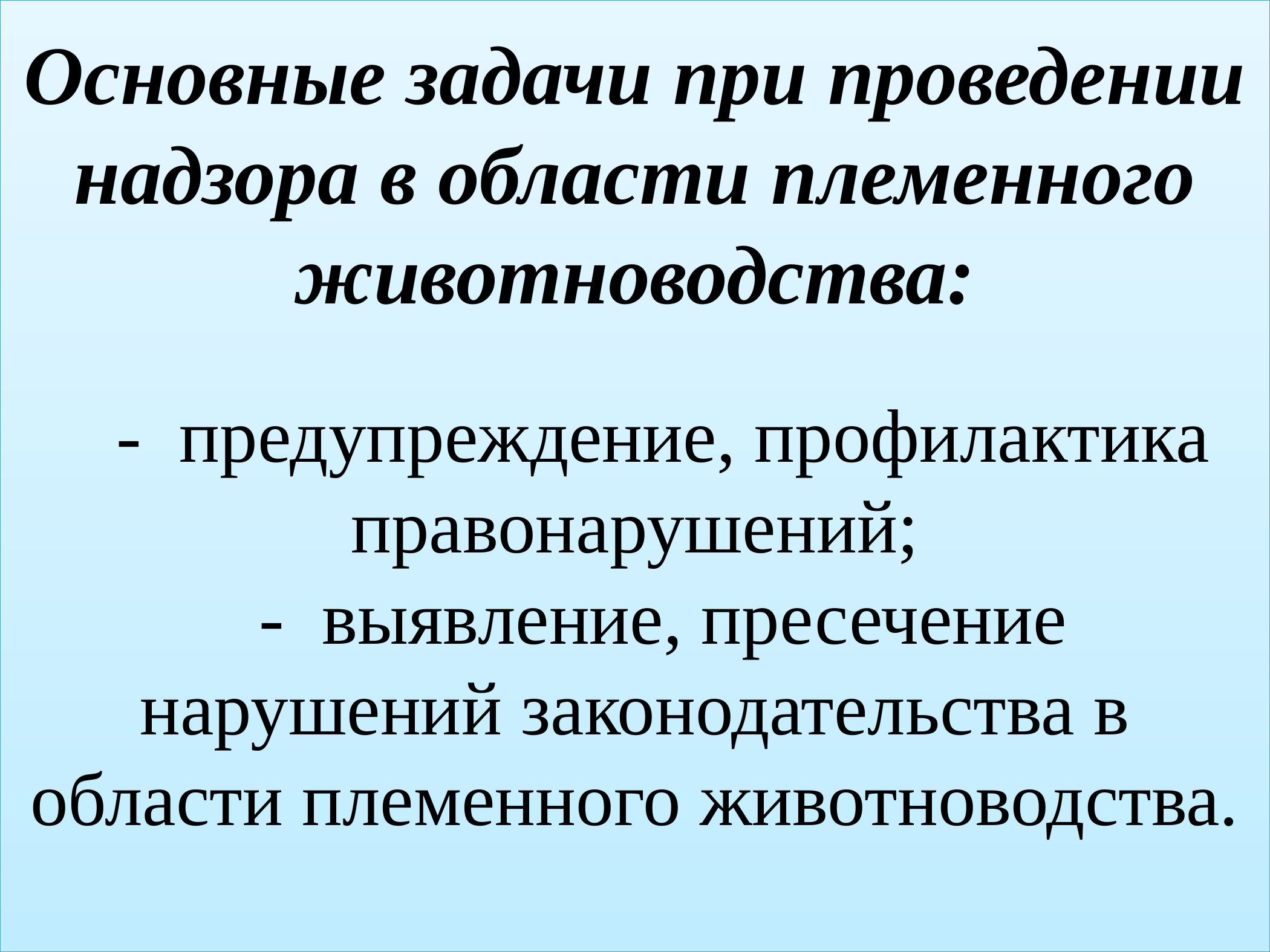

# Основные задачи при проведении надзора в области племенного животноводства: -  предупреждение, профилактика правонарушений; -  выявление, пресечение нарушений законодательства в области племенного животноводства.